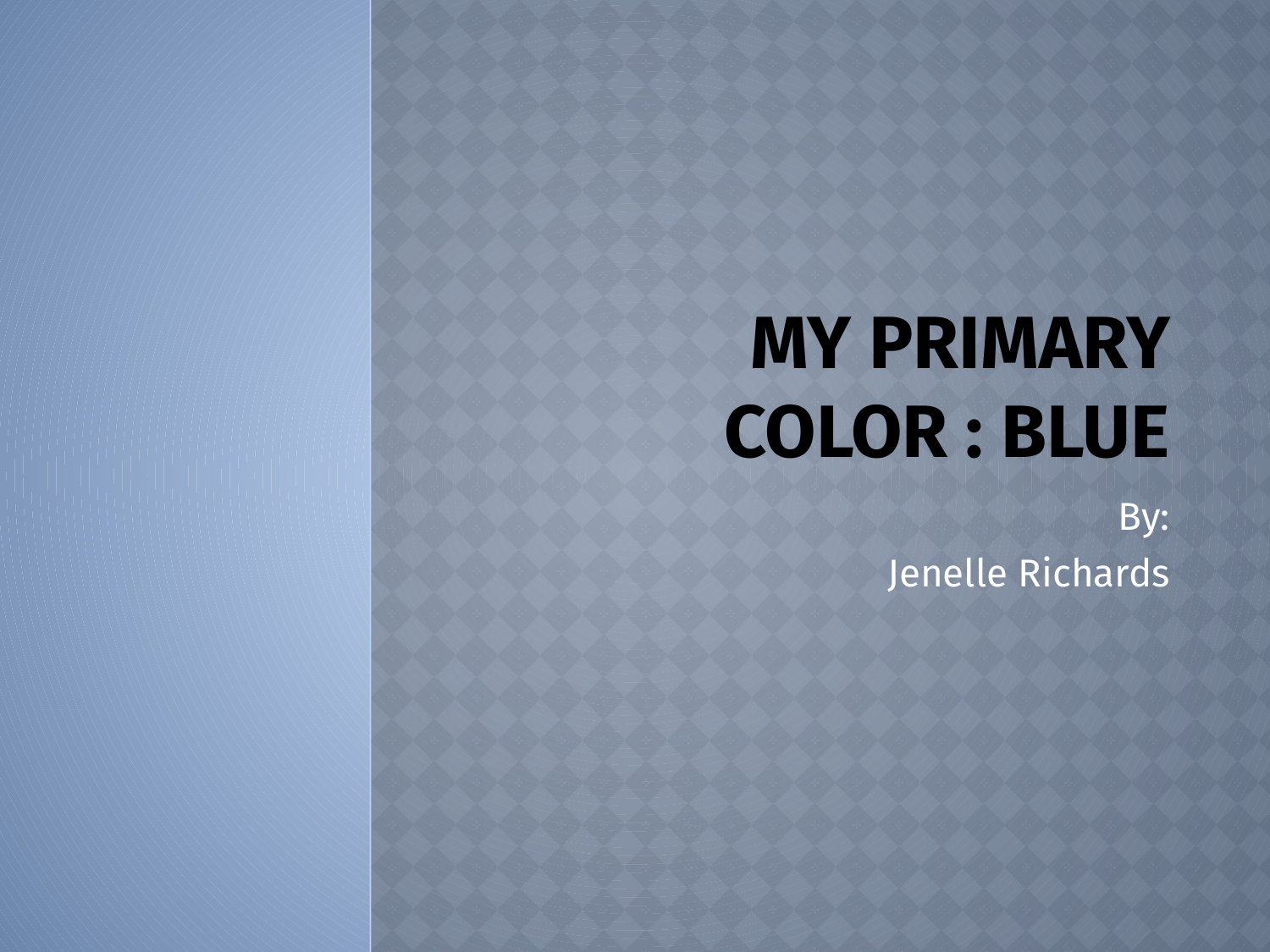

# My Primary Color : Blue
By:
Jenelle Richards